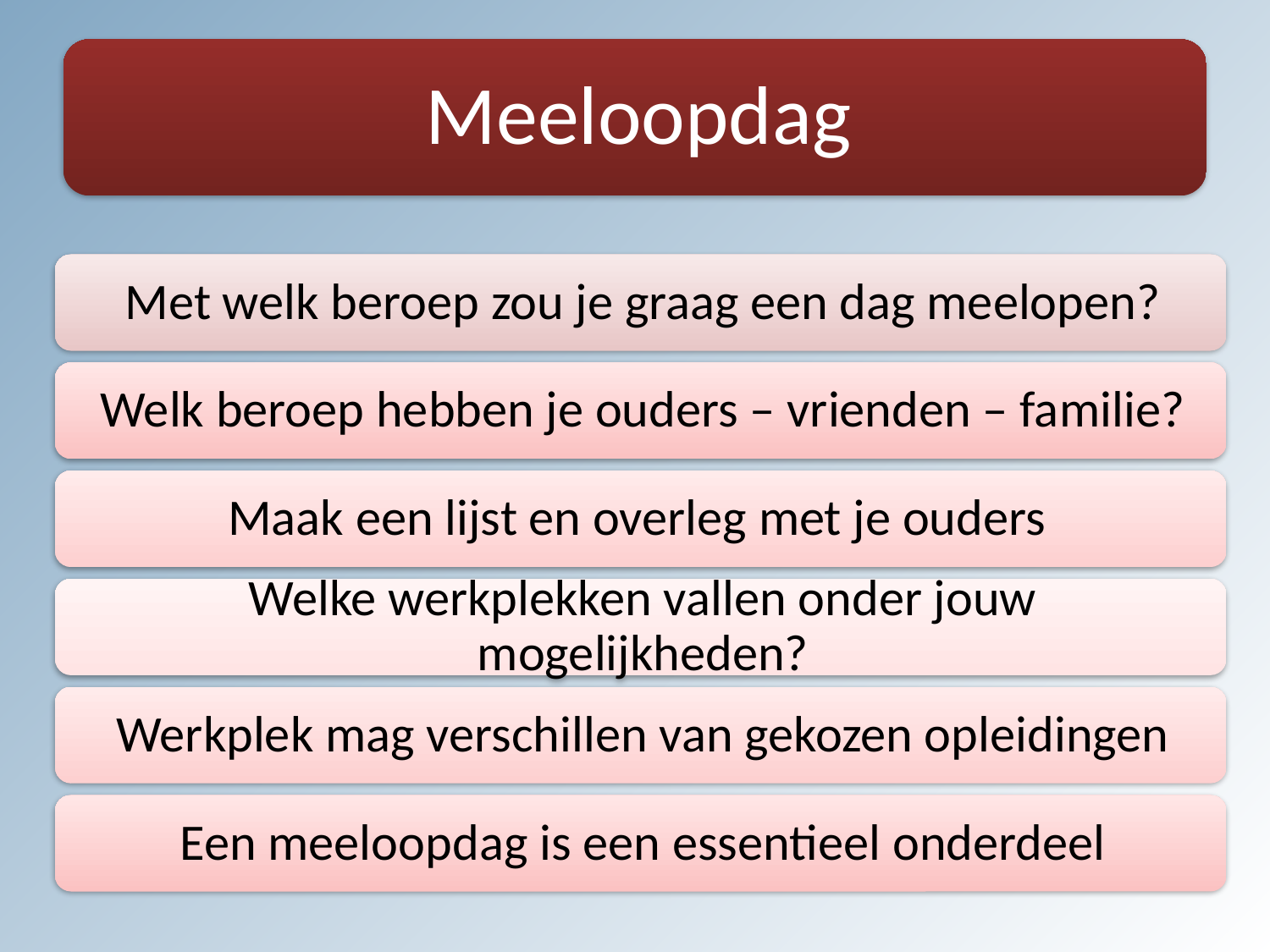

Meeloopdag
Met welk beroep zou je graag een dag meelopen?
Welk beroep hebben je ouders – vrienden – familie?
Maak een lijst en overleg met je ouders
Welke werkplekken vallen onder jouw mogelijkheden?
Werkplek mag verschillen van gekozen opleidingen
Een meeloopdag is een essentieel onderdeel